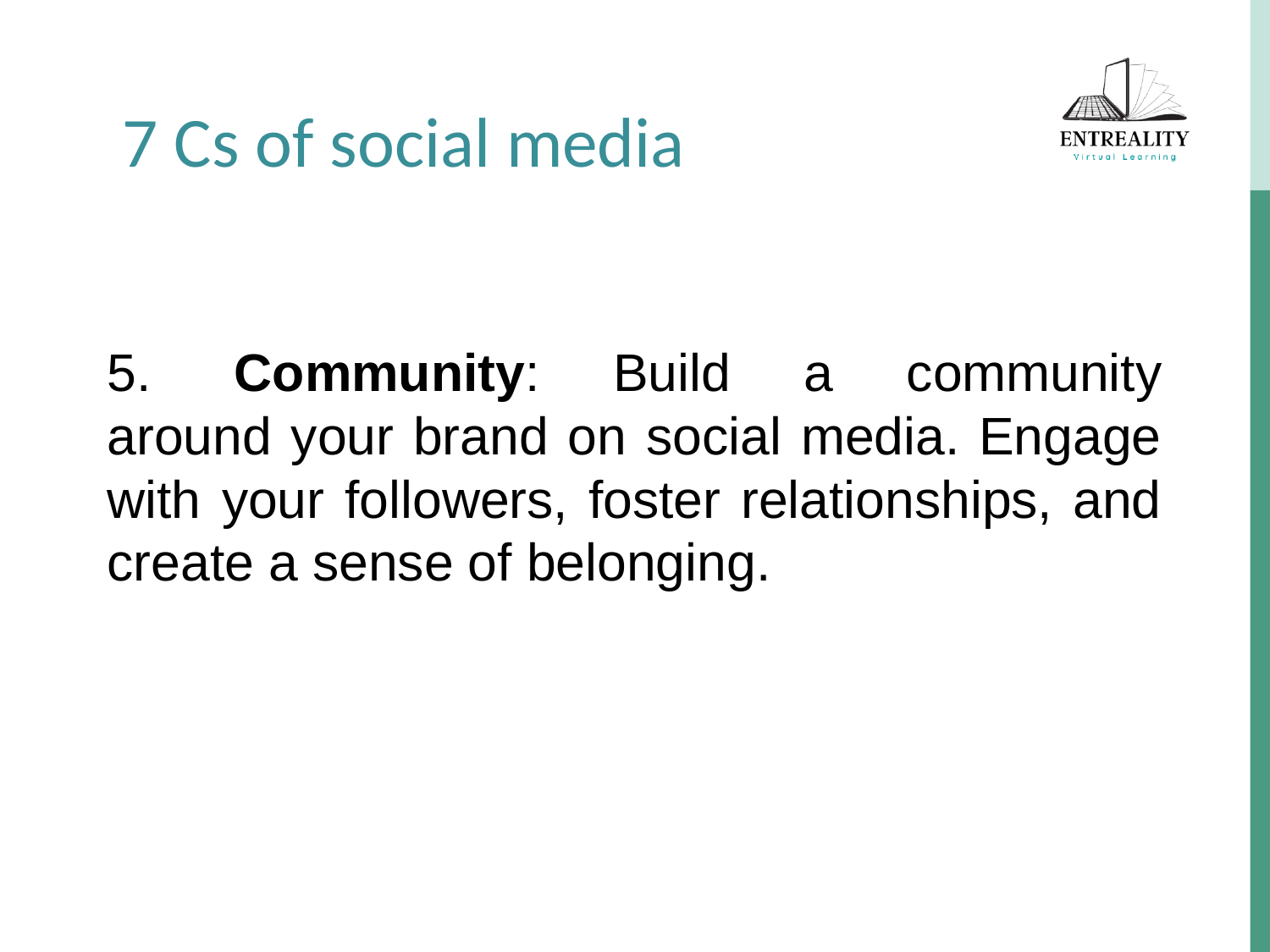

7 Cs of social media
5.	Community: Build a community around your brand on social media. Engage with your followers, foster relationships, and create a sense of belonging.